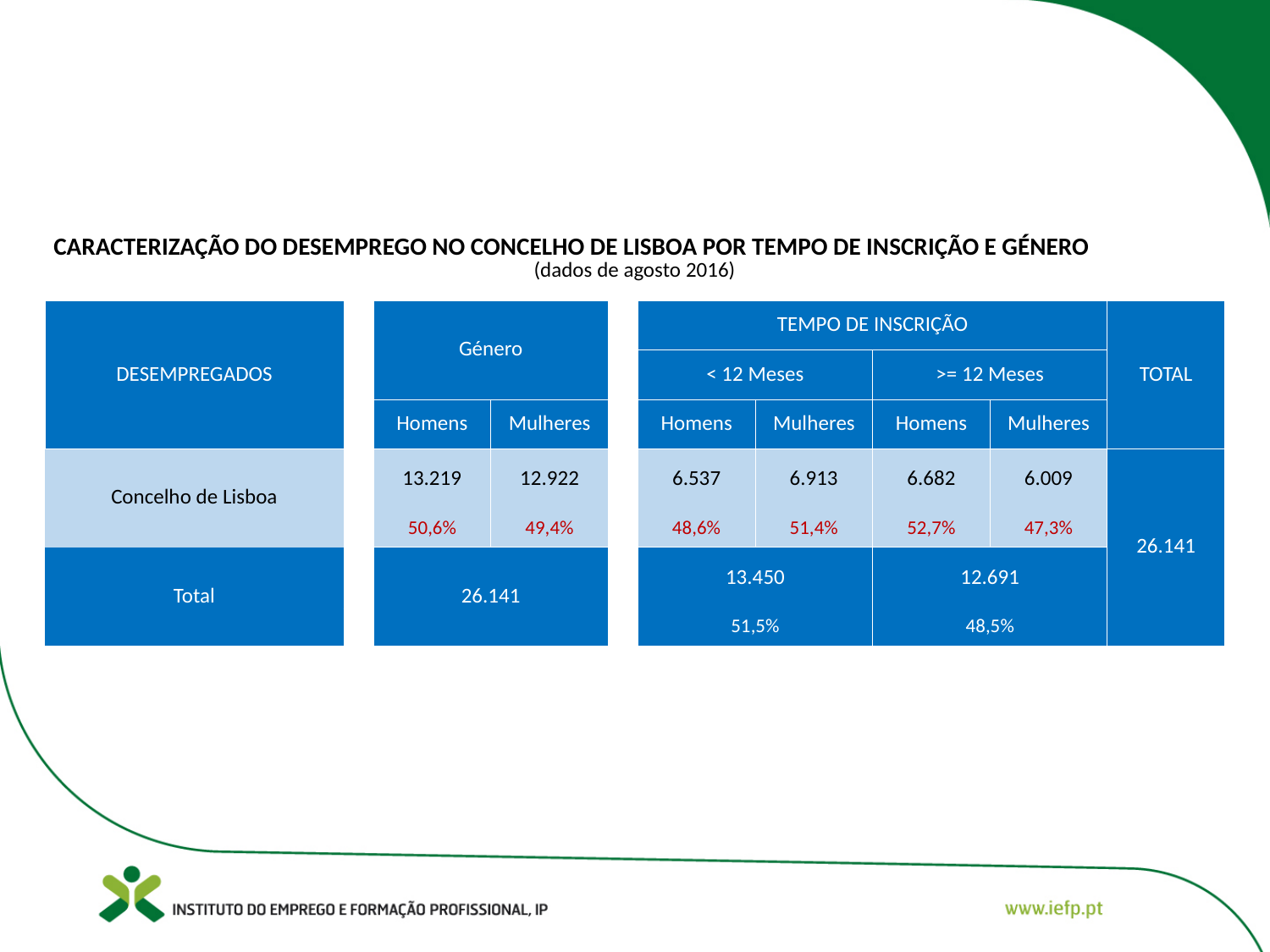

| CARACTERIZAÇÃO DO DESEMPREGO NO CONCELHO DE LISBOA POR TEMPO DE INSCRIÇÃO E GÉNERO (dados de agosto 2016) |  |  |  |  |  |  |  |  |  |
| --- | --- | --- | --- | --- | --- | --- | --- | --- | --- |
| DESEMPREGADOS |  | Género |  |  | TEMPO DE INSCRIÇÃO |  |  |  | TOTAL |
|  |  |  |  |  | < 12 Meses |  | >= 12 Meses |  |  |
|  |  | Homens | Mulheres |  | Homens | Mulheres | Homens | Mulheres |  |
| Concelho de Lisboa |  | 13.219 | 12.922 |  | 6.537 | 6.913 | 6.682 | 6.009 | 26.141 |
|  |  | 50,6% | 49,4% |  | 48,6% | 51,4% | 52,7% | 47,3% |  |
| Total |  | 26.141 |  |  | 13.450 |  | 12.691 |  |  |
|  |  |  |  |  | 51,5% |  | 48,5% |  |  |